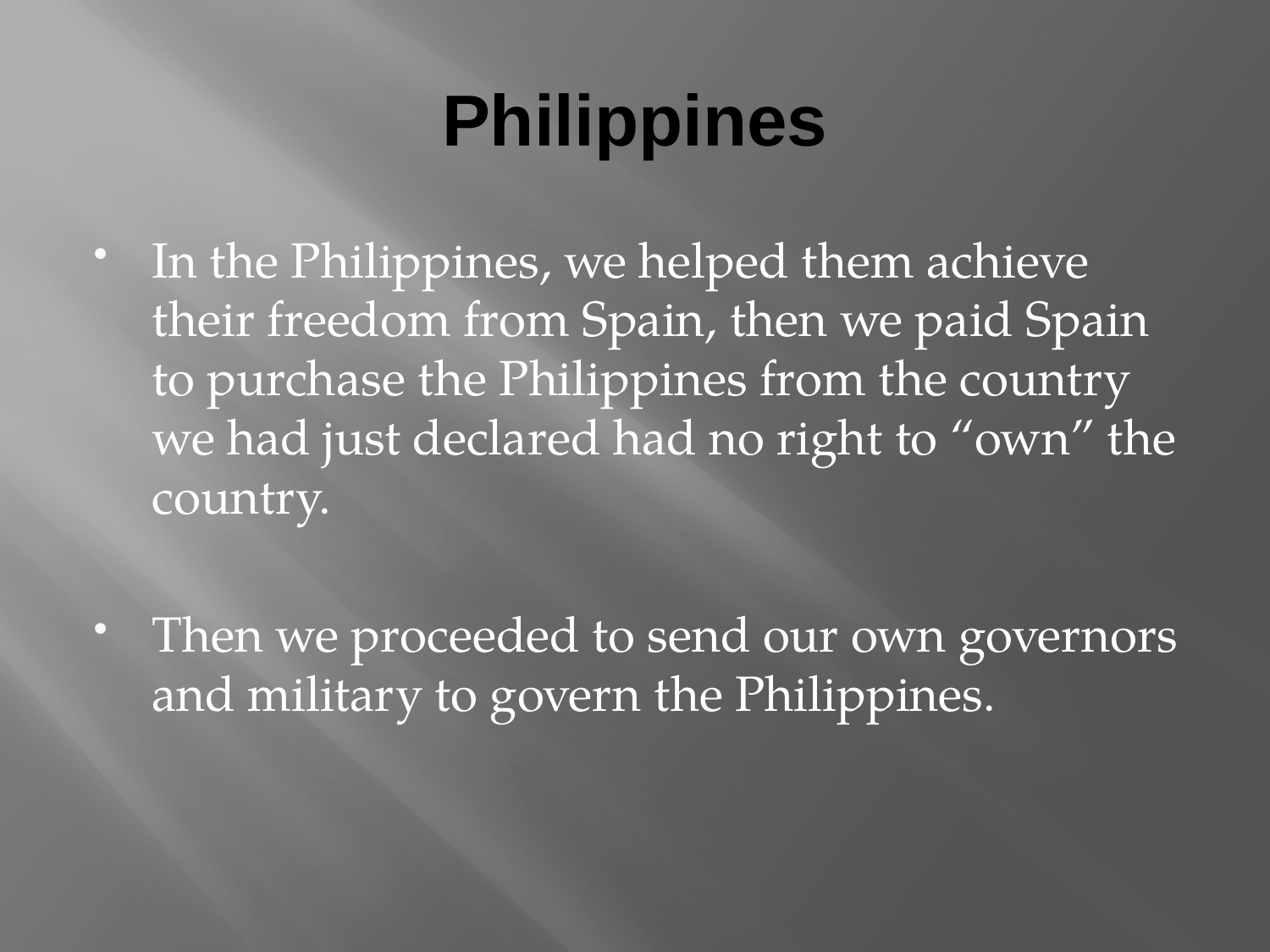

# Philippines
In the Philippines, we helped them achieve their freedom from Spain, then we paid Spain to purchase the Philippines from the country we had just declared had no right to “own” the country.

Then we proceeded to send our own governors and military to govern the Philippines.